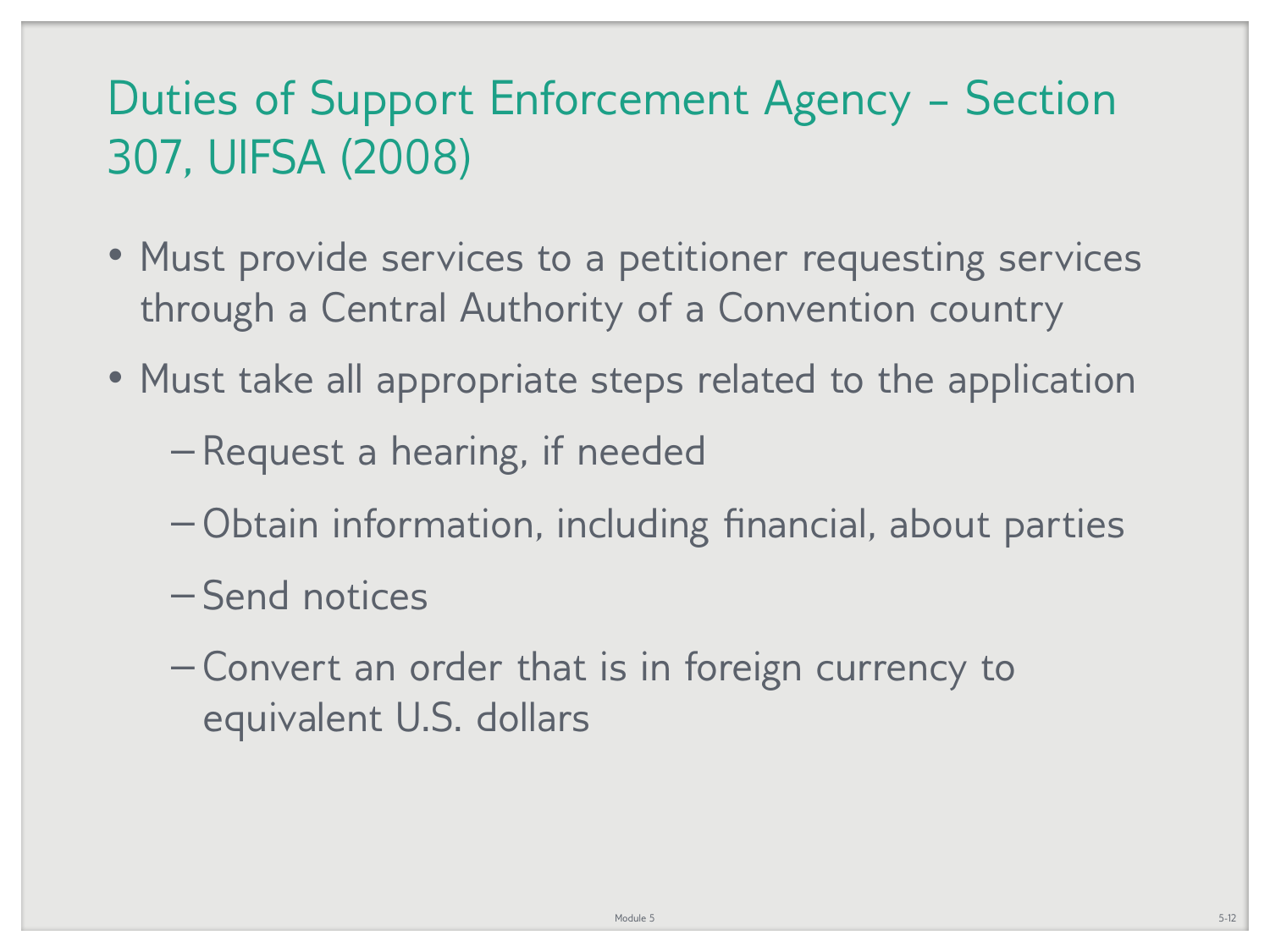

# Duties of Support Enforcement Agency – Section 307, UIFSA (2008)
Must provide services to a petitioner requesting services through a Central Authority of a Convention country
Must take all appropriate steps related to the application
Request a hearing, if needed
Obtain information, including financial, about parties
Send notices
Convert an order that is in foreign currency to equivalent U.S. dollars

Module 5
5-12